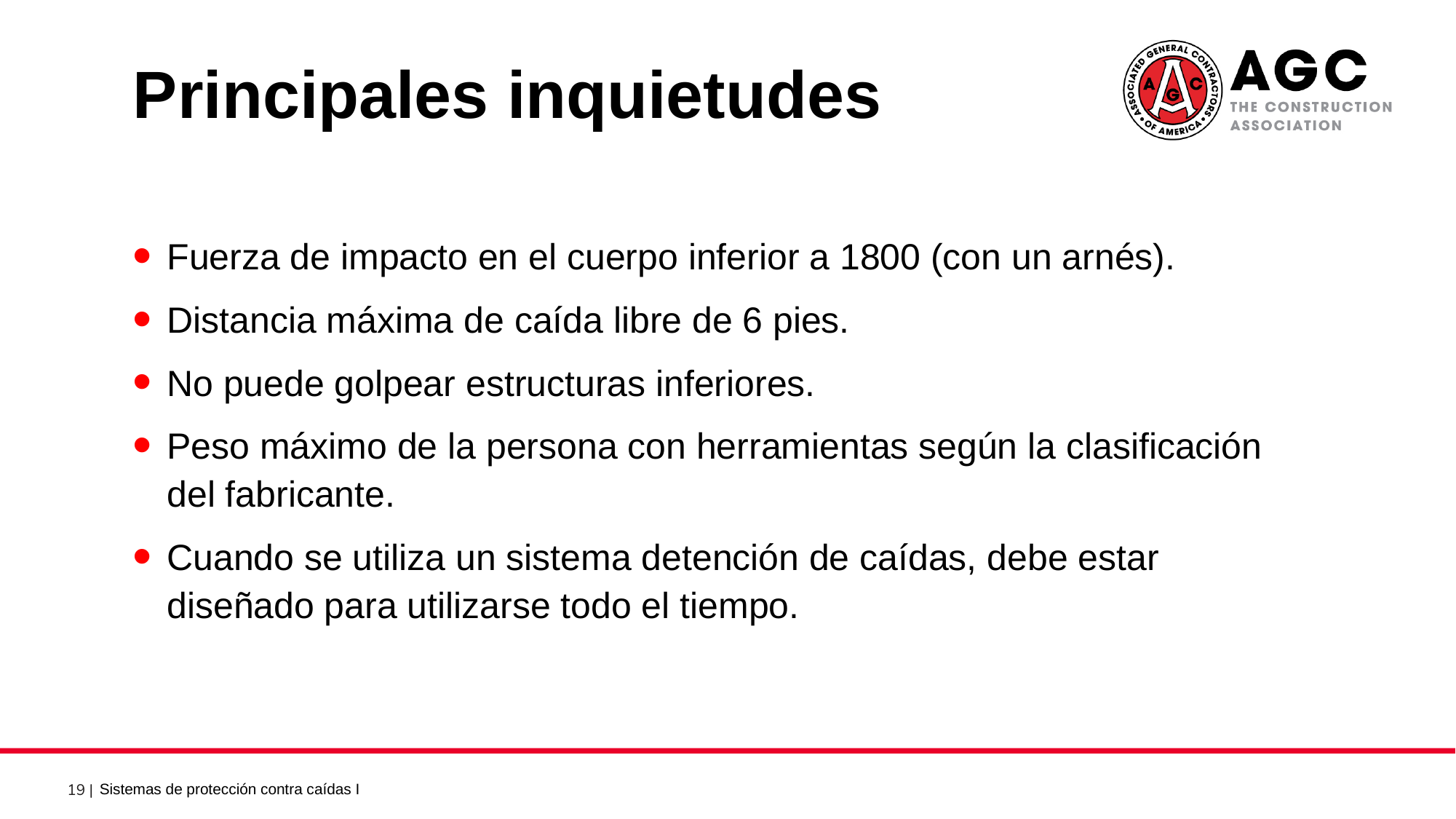

Principales inquietudes 1
Fuerza de impacto en el cuerpo inferior a 1800 (con un arnés).
Distancia máxima de caída libre de 6 pies.
No puede golpear estructuras inferiores.
Peso máximo de la persona con herramientas según la clasificación del fabricante.
Cuando se utiliza un sistema detención de caídas, debe estar diseñado para utilizarse todo el tiempo.

Sistemas de protección contra caídas I